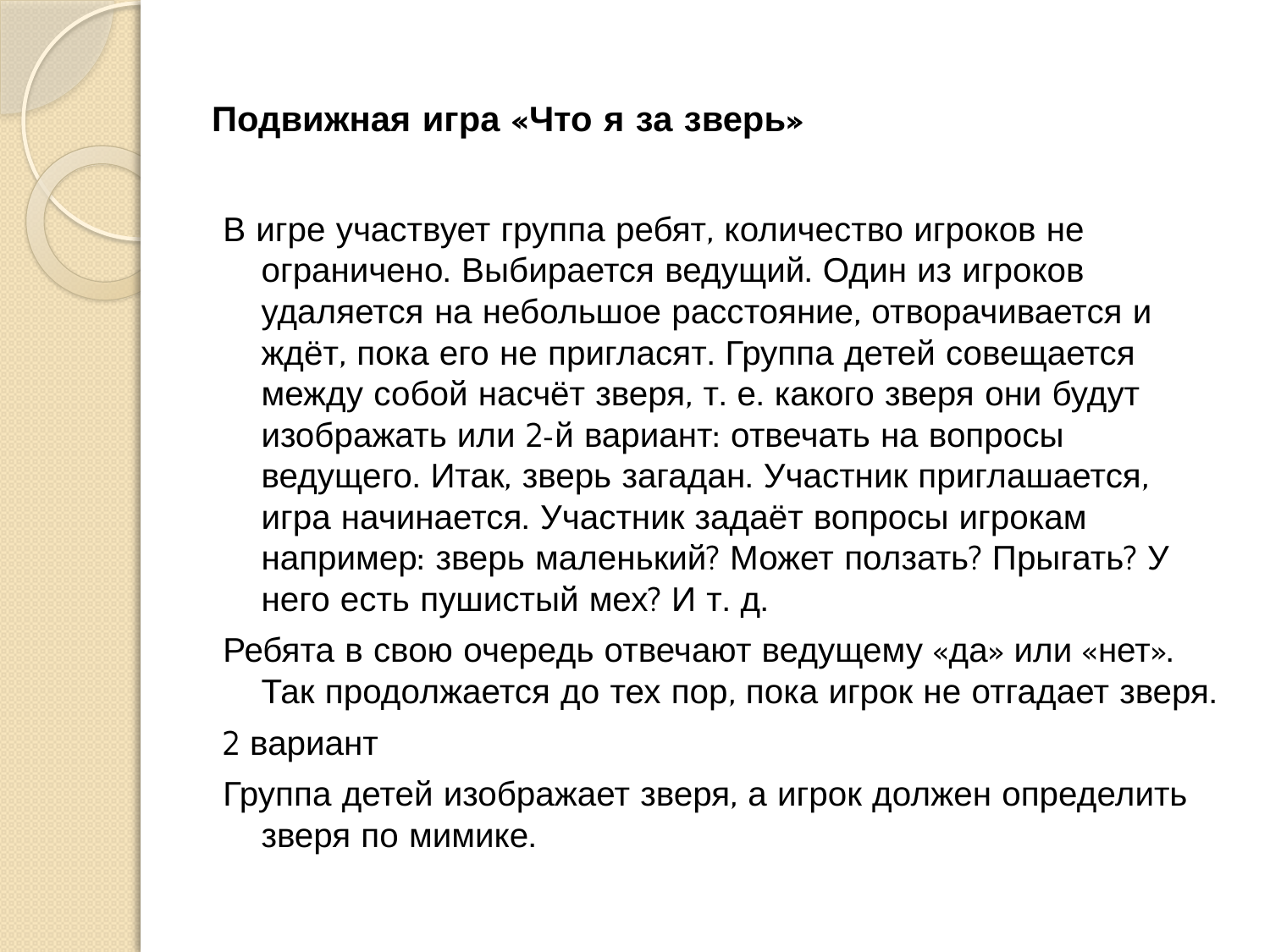

# Подвижная игра «Что я за зверь»
В игре участвует группа ребят, количество игроков не ограничено. Выбирается ведущий. Один из игроков удаляется на небольшое расстояние, отворачивается и ждёт, пока его не пригласят. Группа детей совещается между собой насчёт зверя, т. е. какого зверя они будут изображать или 2-й вариант: отвечать на вопросы ведущего. Итак, зверь загадан. Участник приглашается, игра начинается. Участник задаёт вопросы игрокам например: зверь маленький? Может ползать? Прыгать? У него есть пушистый мех? И т. д.
Ребята в свою очередь отвечают ведущему «да» или «нет». Так продолжается до тех пор, пока игрок не отгадает зверя.
2 вариант
Группа детей изображает зверя, а игрок должен определить зверя по мимике.